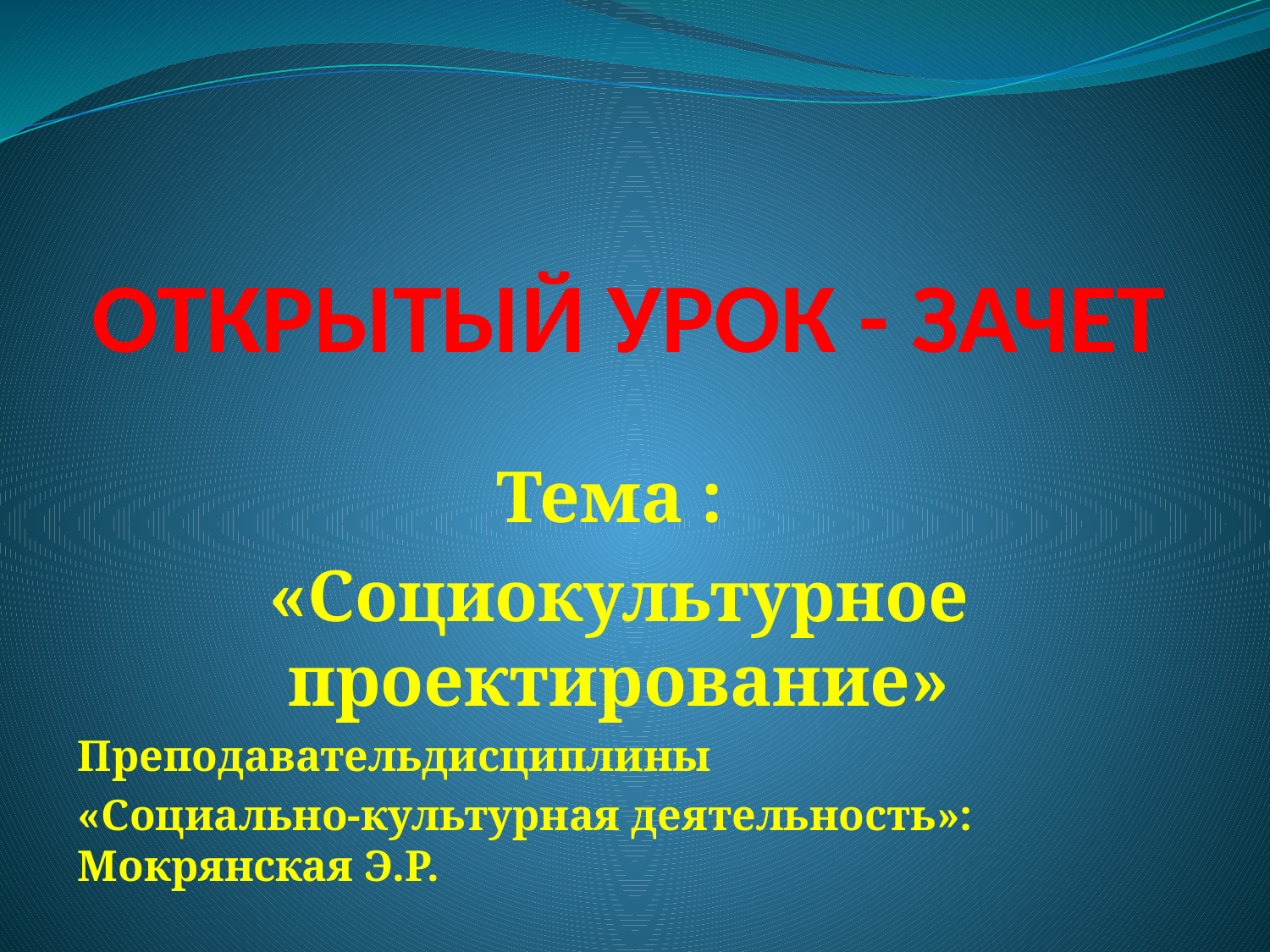

# ОТКРЫТЫЙ УРОК - ЗАЧЕТ
Тема :
«Социокультурное проектирование»
Преподавательдисциплины
«Социально-культурная деятельность»: Мокрянская Э.Р.